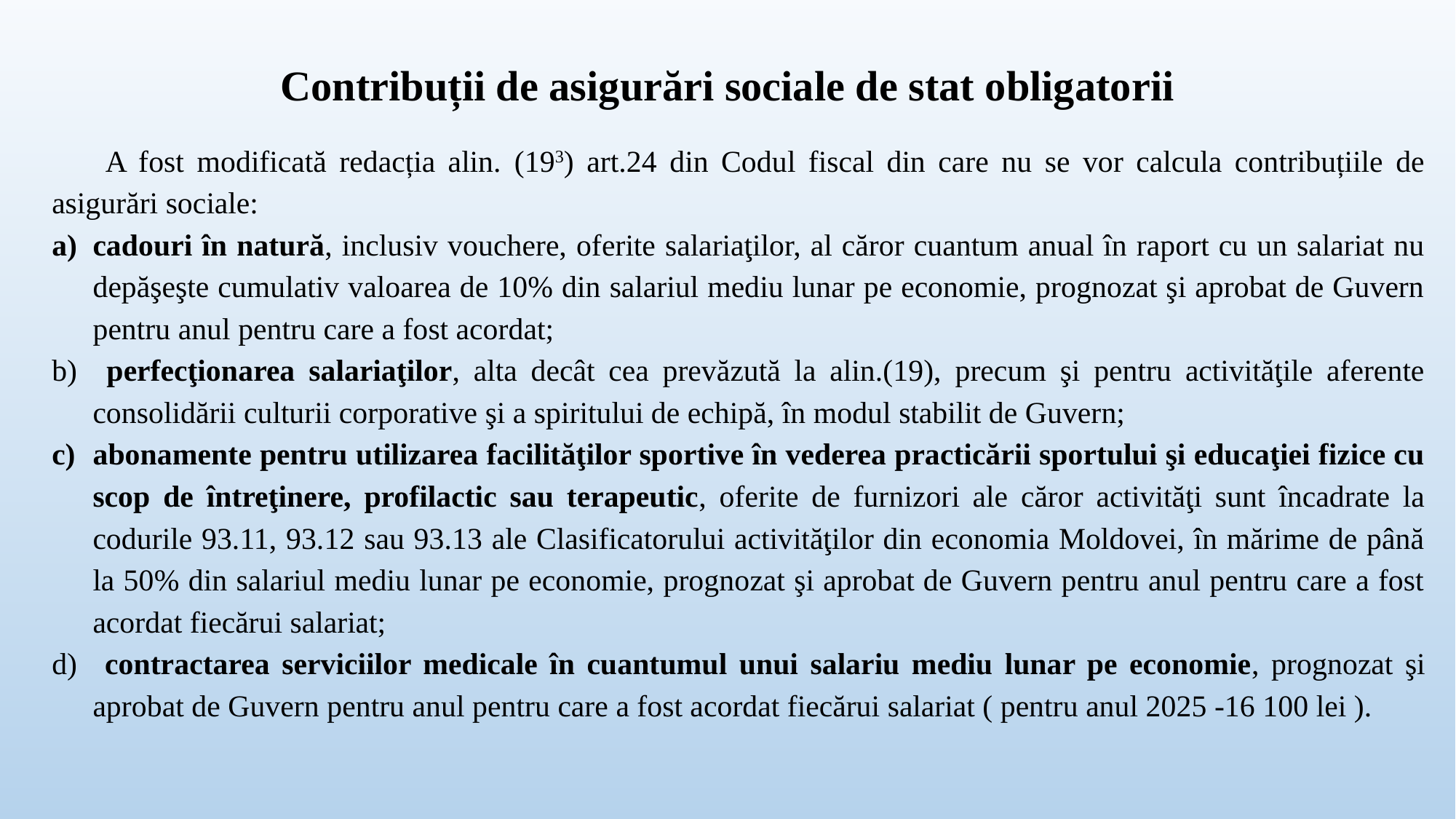

# Contribuții de asigurări sociale de stat obligatorii
A fost modificată redacția alin. (193) art.24 din Codul fiscal din care nu se vor calcula contribuțiile de asigurări sociale:
cadouri în natură, inclusiv vouchere, oferite salariaţilor, al căror cuantum anual în raport cu un salariat nu depăşeşte cumulativ valoarea de 10% din salariul mediu lunar pe economie, prognozat şi aprobat de Guvern pentru anul pentru care a fost acordat;
 perfecţionarea salariaţilor, alta decât cea prevăzută la alin.(19), precum şi pentru activităţile aferente consolidării culturii corporative şi a spiritului de echipă, în modul stabilit de Guvern;
abonamente pentru utilizarea facilităţilor sportive în vederea practicării sportului şi educaţiei fizice cu scop de întreţinere, profilactic sau terapeutic, oferite de furnizori ale căror activităţi sunt încadrate la codurile 93.11, 93.12 sau 93.13 ale Clasificatorului activităţilor din economia Moldovei, în mărime de până la 50% din salariul mediu lunar pe economie, prognozat şi aprobat de Guvern pentru anul pentru care a fost acordat fiecărui salariat;
 contractarea serviciilor medicale în cuantumul unui salariu mediu lunar pe economie, prognozat şi aprobat de Guvern pentru anul pentru care a fost acordat fiecărui salariat ( pentru anul 2025 -16 100 lei ).